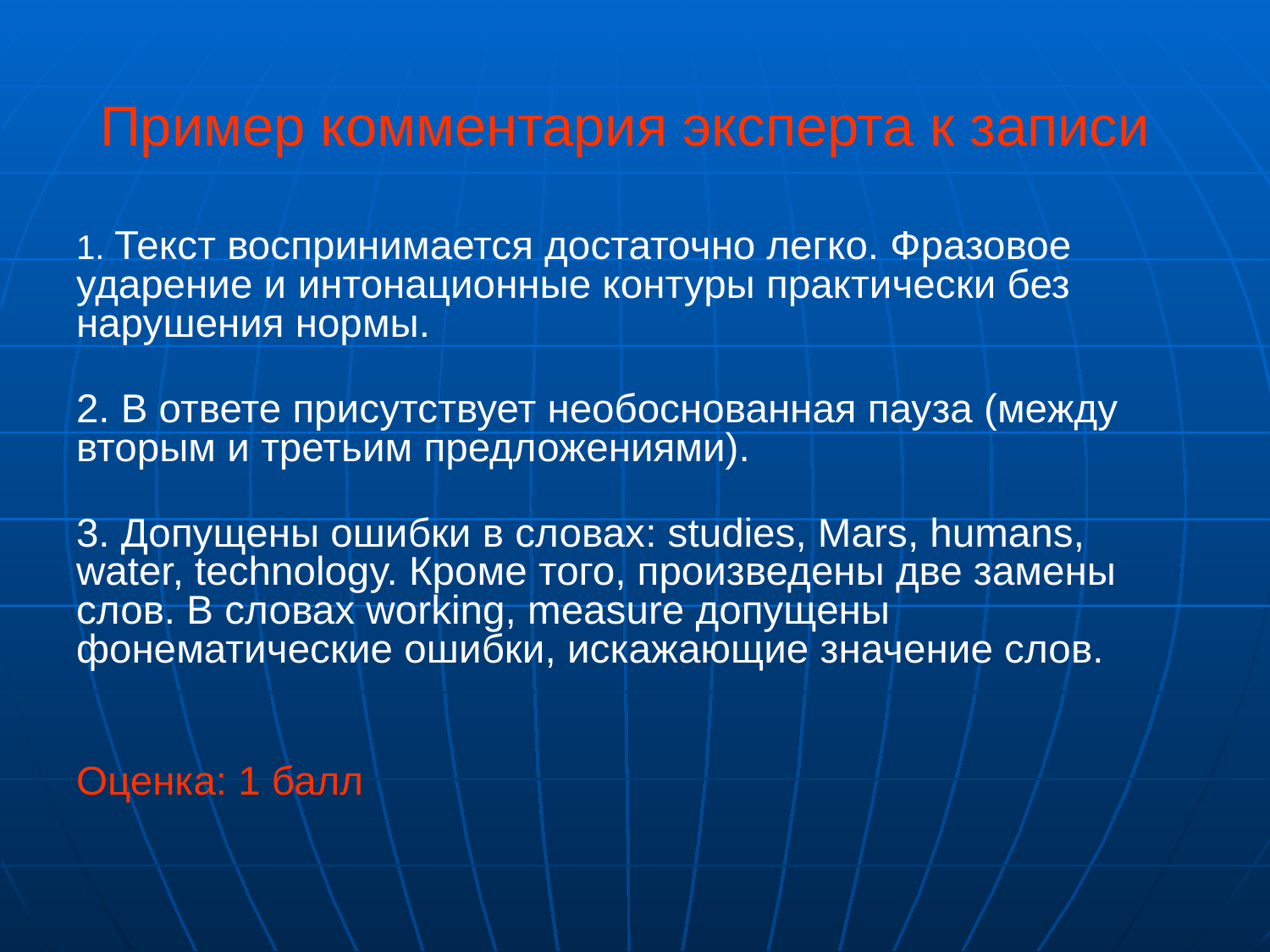

Пример комментария эксперта к записи
1. Текст воспринимается достаточно легко. Фразовое ударение и интонационные контуры практически без нарушения нормы.
2. В ответе присутствует необоснованная пауза (между вторым и третьим предложениями).
3. Допущены ошибки в словах: studies, Mars, humans, water, technology. Кроме того, произведены две замены слов. В словах working, measure допущены фонематические ошибки, искажающие значение слов.

Оценка: 1 балл